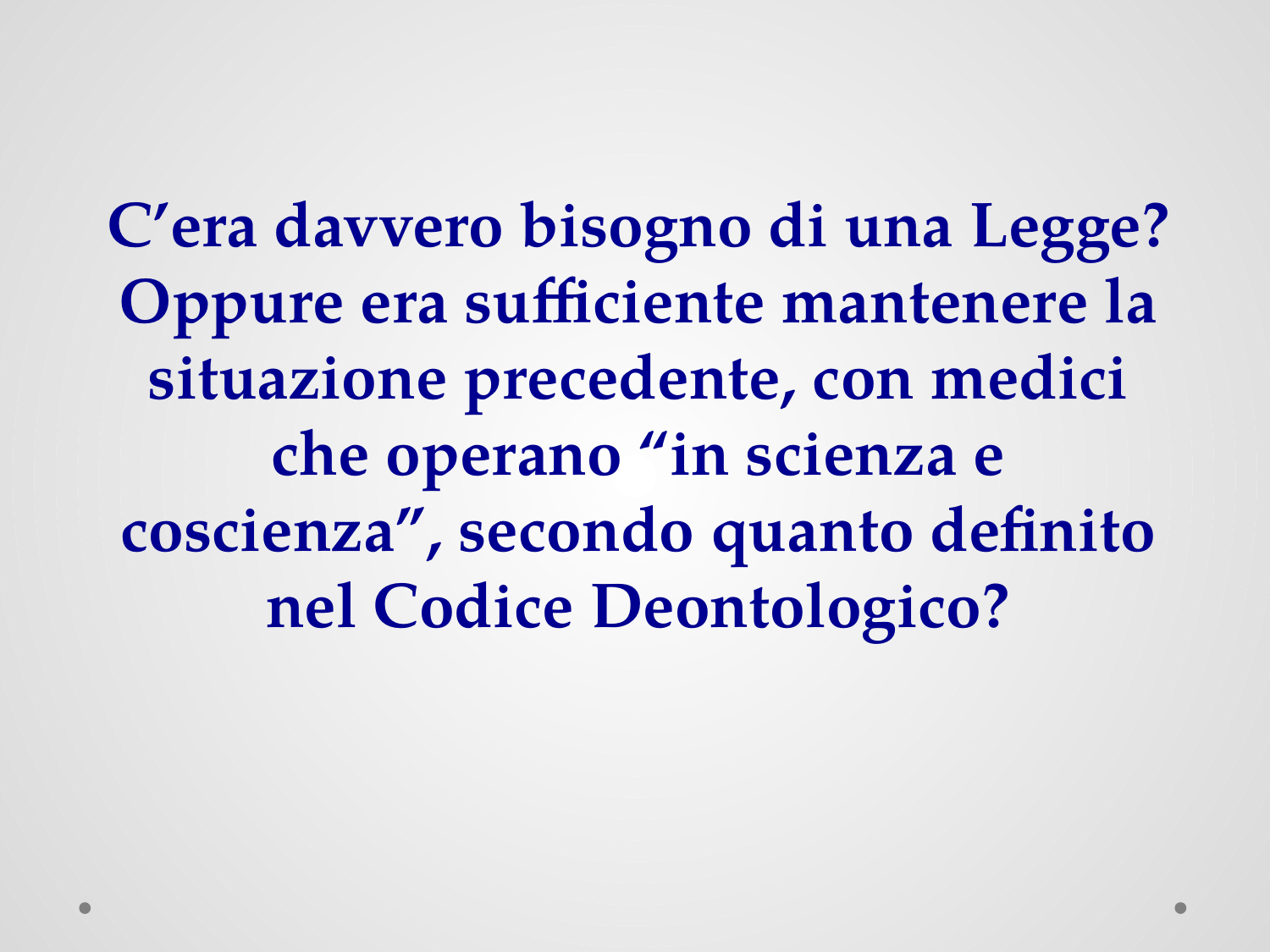

# C’era davvero bisogno di una Legge? Oppure era sufficiente mantenere la situazione precedente, con medici che operano “in scienza e coscienza”, secondo quanto definito nel Codice Deontologico?